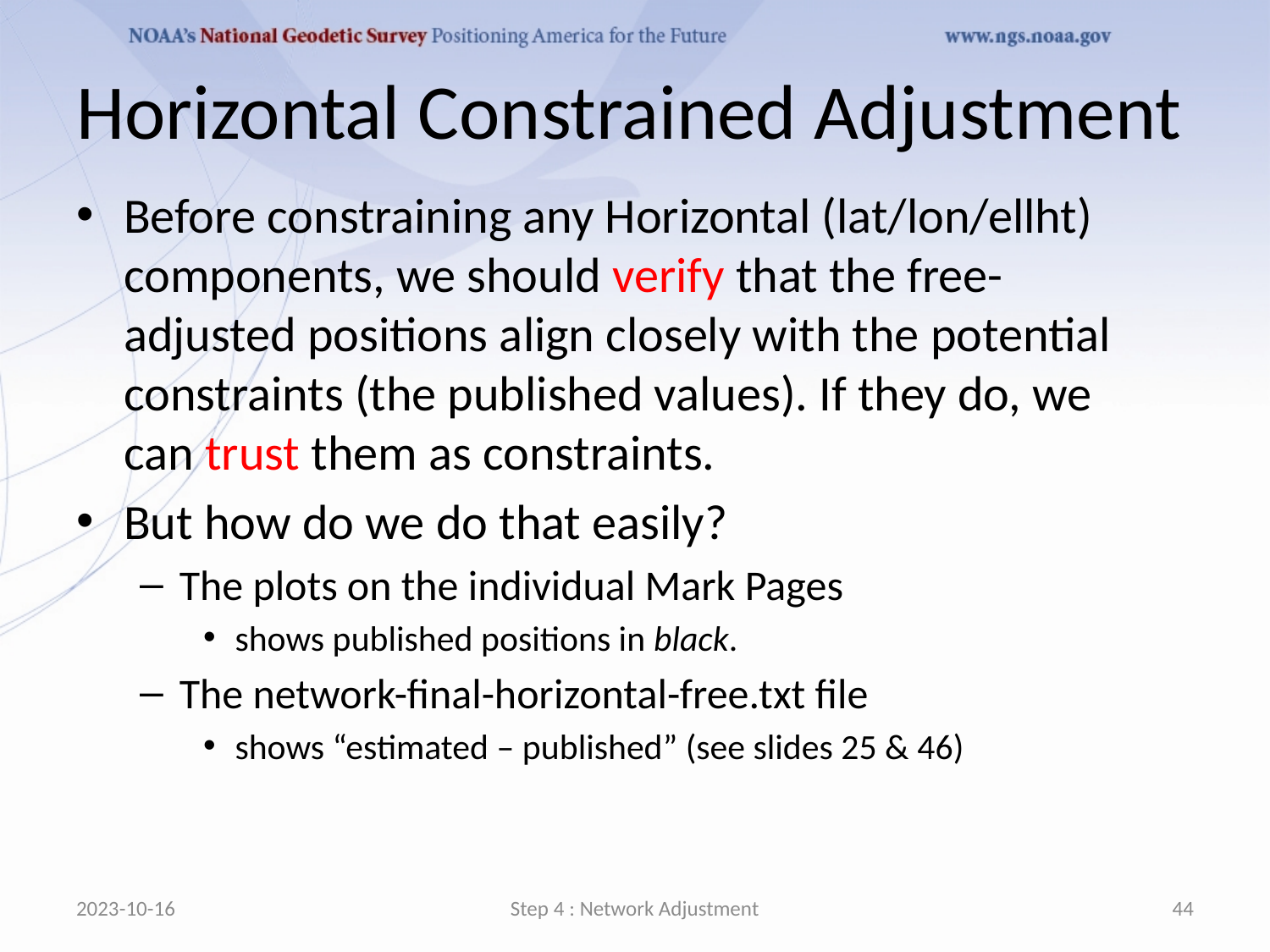

# Horizontal Constrained Adjustment
Before constraining any Horizontal (lat/lon/ellht) components, we should verify that the free-adjusted positions align closely with the potential constraints (the published values). If they do, we can trust them as constraints.
But how do we do that easily?
The plots on the individual Mark Pages
shows published positions in black.
The network-final-horizontal-free.txt file
shows “estimated – published” (see slides 25 & 46)
2023-10-16
Step 4 : Network Adjustment
44